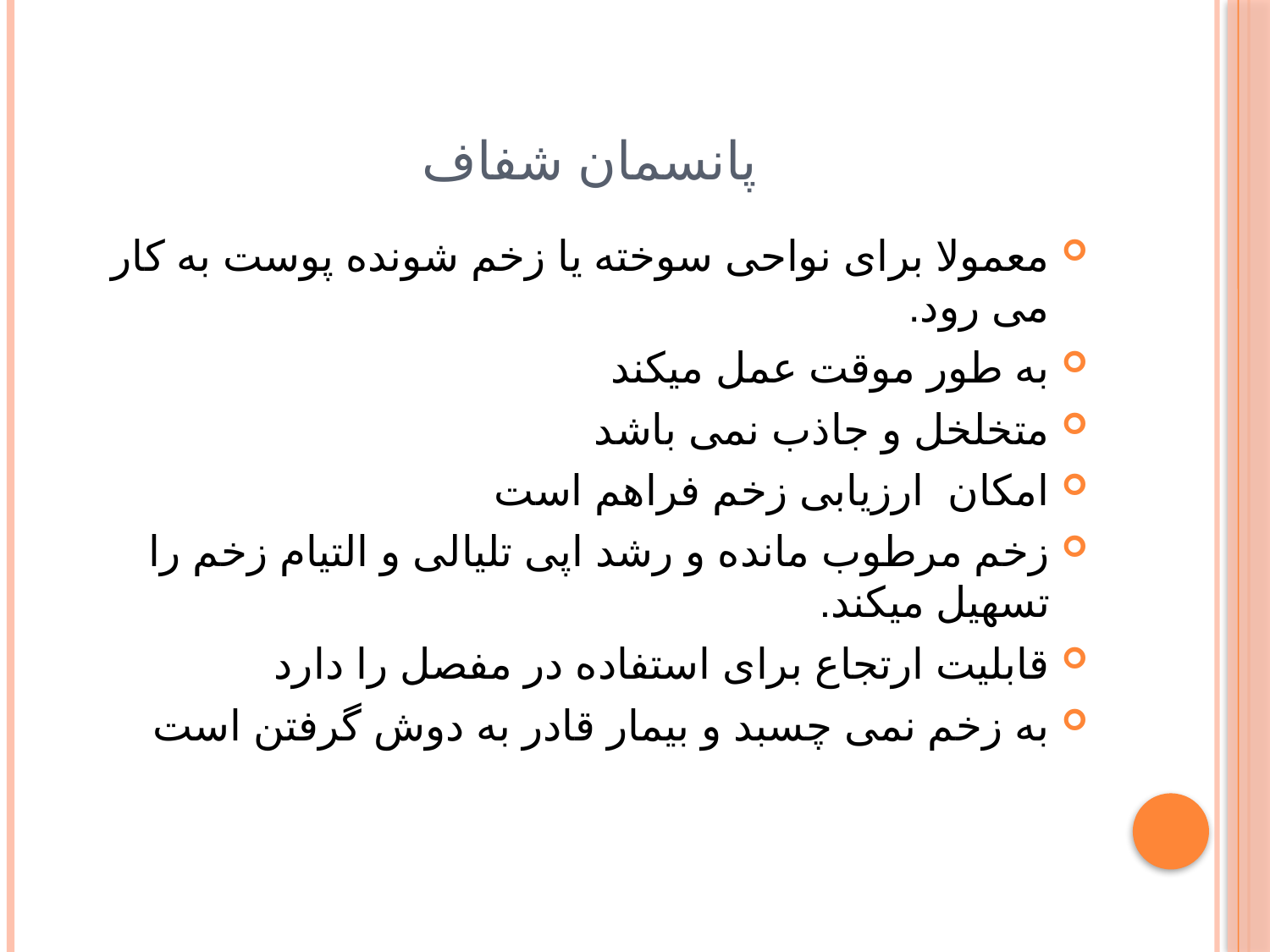

# پانسمان شفاف
معمولا برای نواحی سوخته یا زخم شونده پوست به کار می رود.
به طور موقت عمل میکند
متخلخل و جاذب نمی باشد
امکان  ارزیابی زخم فراهم است
زخم مرطوب مانده و رشد اپی تلیالی و التیام زخم را تسهیل میکند.
قابلیت ارتجاع برای استفاده در مفصل را دارد
به زخم نمی چسبد و بیمار قادر به دوش گرفتن است